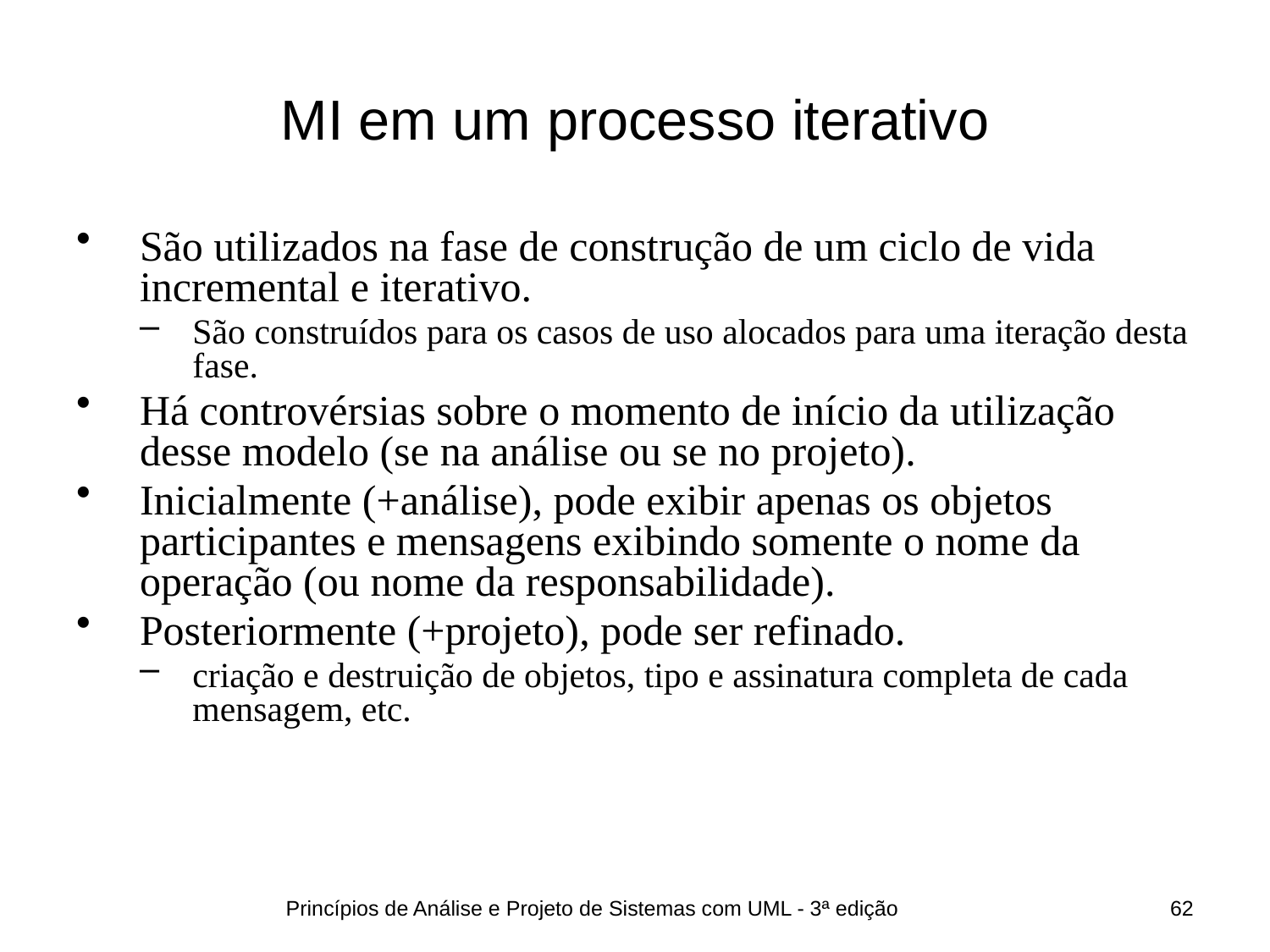

# MI em um processo iterativo
São utilizados na fase de construção de um ciclo de vida incremental e iterativo.
São construídos para os casos de uso alocados para uma iteração desta fase.
Há controvérsias sobre o momento de início da utilização desse modelo (se na análise ou se no projeto).
Inicialmente (+análise), pode exibir apenas os objetos participantes e mensagens exibindo somente o nome da operação (ou nome da responsabilidade).
Posteriormente (+projeto), pode ser refinado.
criação e destruição de objetos, tipo e assinatura completa de cada mensagem, etc.
Princípios de Análise e Projeto de Sistemas com UML - 3ª edição
62